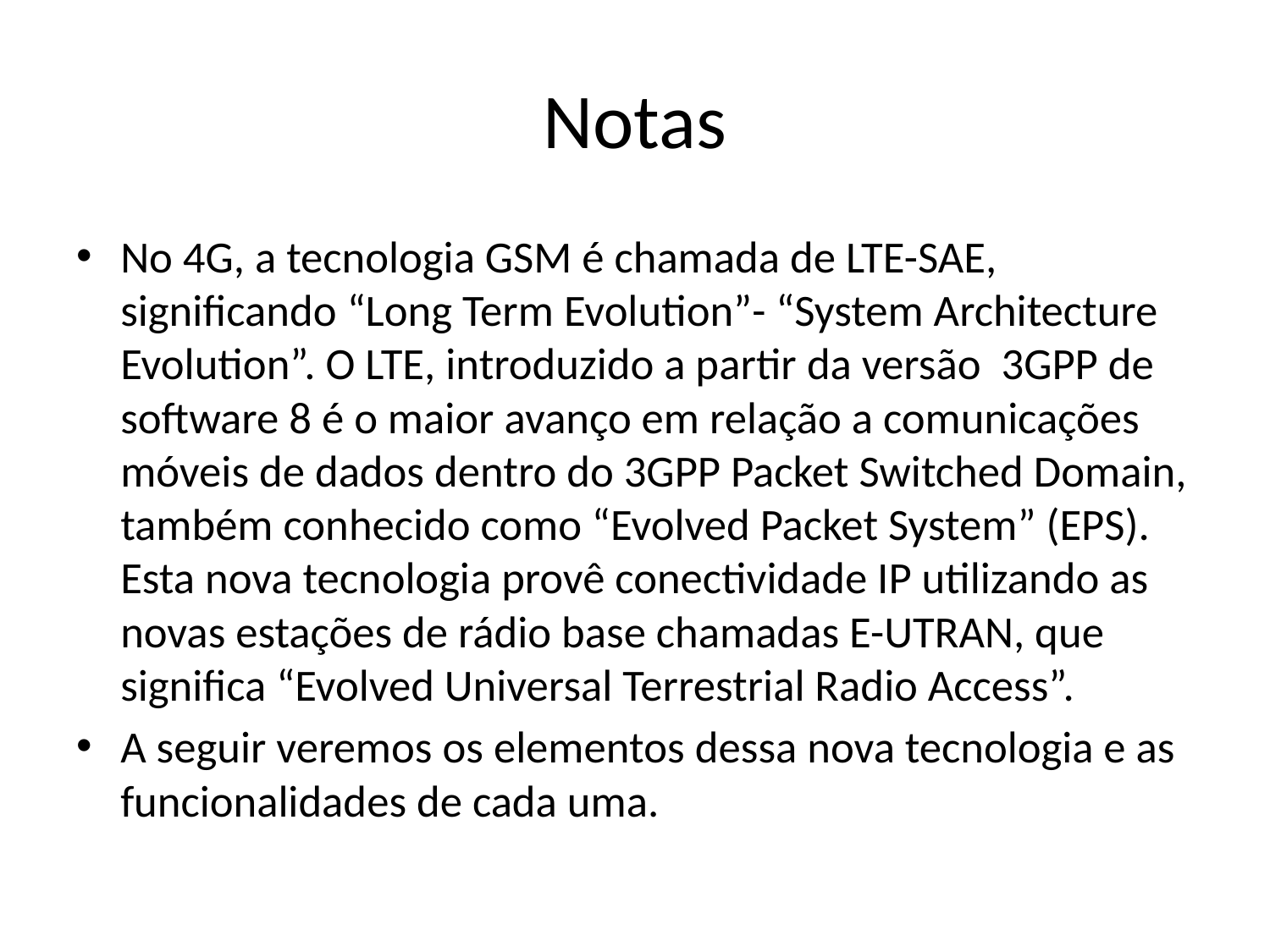

# Notas
No 4G, a tecnologia GSM é chamada de LTE-SAE, significando “Long Term Evolution”- “System Architecture Evolution”. O LTE, introduzido a partir da versão  3GPP de software 8 é o maior avanço em relação a comunicações móveis de dados dentro do 3GPP Packet Switched Domain, também conhecido como “Evolved Packet System” (EPS). Esta nova tecnologia provê conectividade IP utilizando as novas estações de rádio base chamadas E-UTRAN, que significa “Evolved Universal Terrestrial Radio Access”.
A seguir veremos os elementos dessa nova tecnologia e as funcionalidades de cada uma.